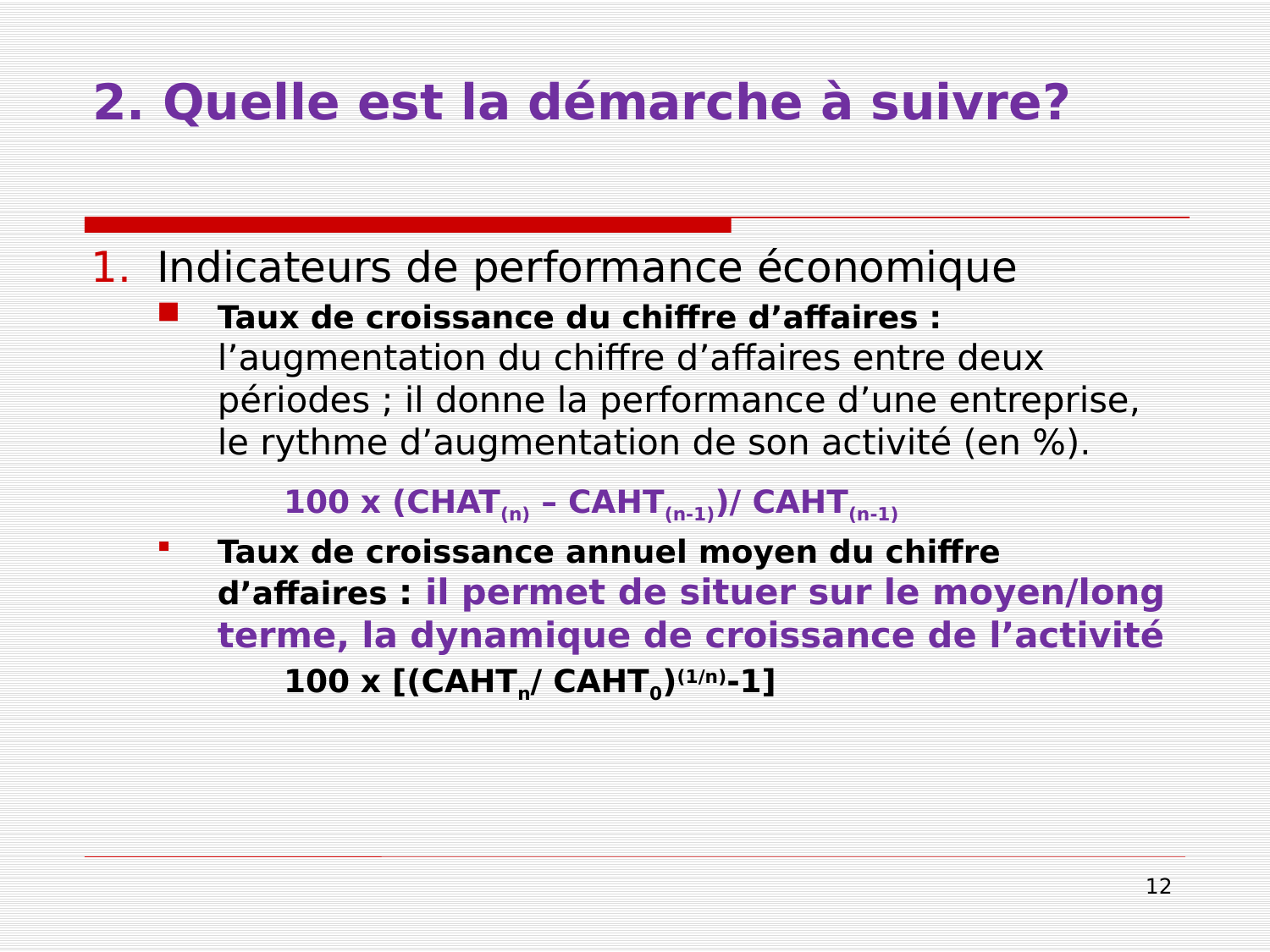

# 2. Quelle est la démarche à suivre?
Indicateurs de performance économique
Taux de croissance du chiffre d’affaires : l’augmentation du chiffre d’affaires entre deux périodes ; il donne la performance d’une entreprise, le rythme d’augmentation de son activité (en %).
		100 x (CHAT(n) – CAHT(n-1))/ CAHT(n-1)
Taux de croissance annuel moyen du chiffre d’affaires : il permet de situer sur le moyen/long terme, la dynamique de croissance de l’activité
	 	100 x [(CAHTn/ CAHT0)(1/n)-1]

12